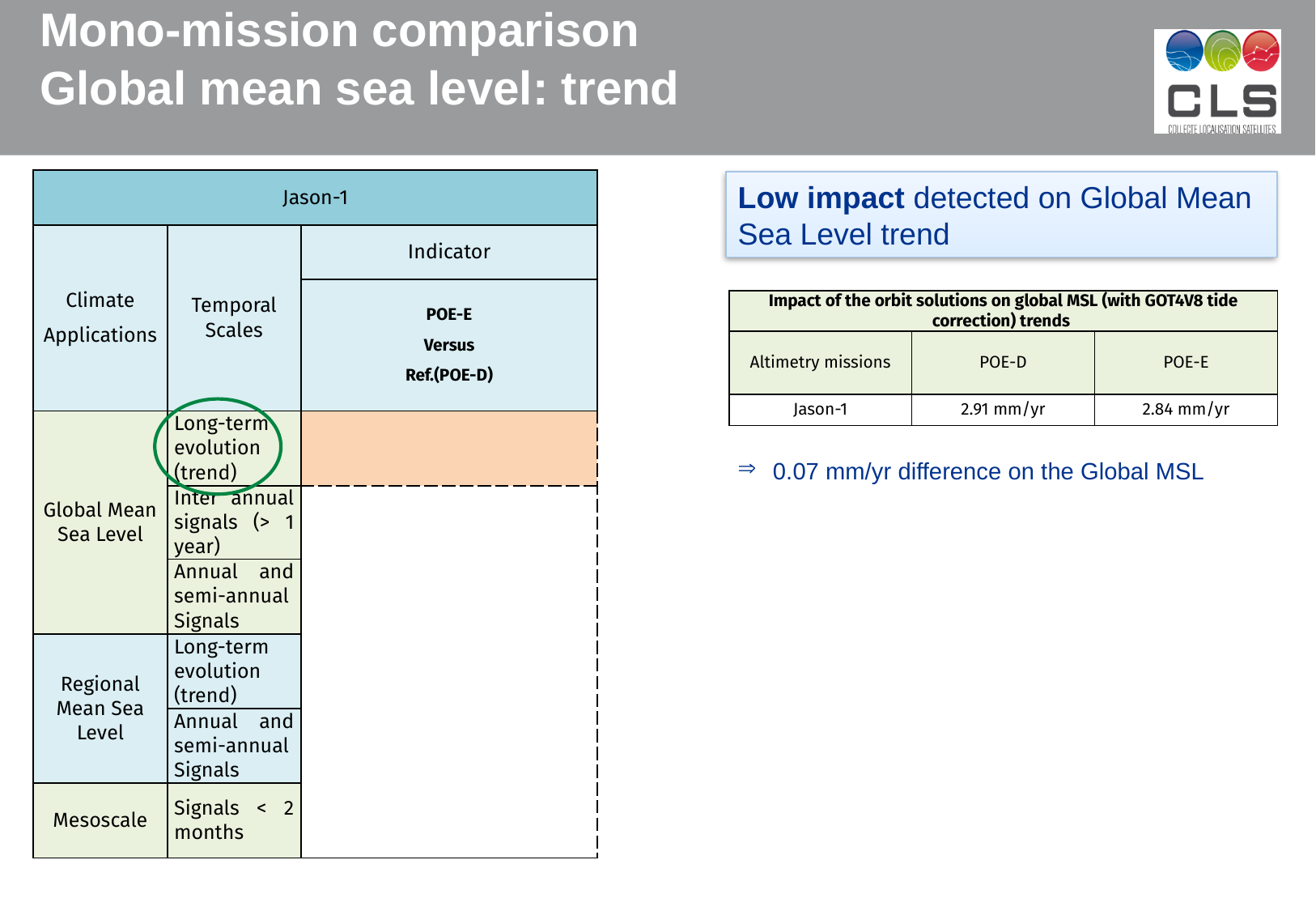

Mono-mission comparison
Global mean sea level: trend
| Jason-1 |  |  |
| --- | --- | --- |
| Climate Applications | Temporal Scales | Indicator |
|  |  | POE-E Versus Ref.(POE-D) |
| Global Mean Sea Level | Long-term evolution (trend) |  |
|  | Inter annual signals (> 1 year) |  |
|  | Annual and semi-annual Signals |  |
| Regional Mean Sea Level | Long-term evolution (trend) |  |
|  | Annual and semi-annual Signals |  |
| Mesoscale | Signals < 2 months |  |
Low impact detected on Global Mean Sea Level trend

| Impact of the orbit solutions on global MSL (with GOT4V8 tide correction) trends |  |  |
| --- | --- | --- |
| Altimetry missions | POE-D | POE-E |
| Jason-1 | 2.91 mm/yr | 2.84 mm/yr |

 0.07 mm/yr difference on the Global MSL